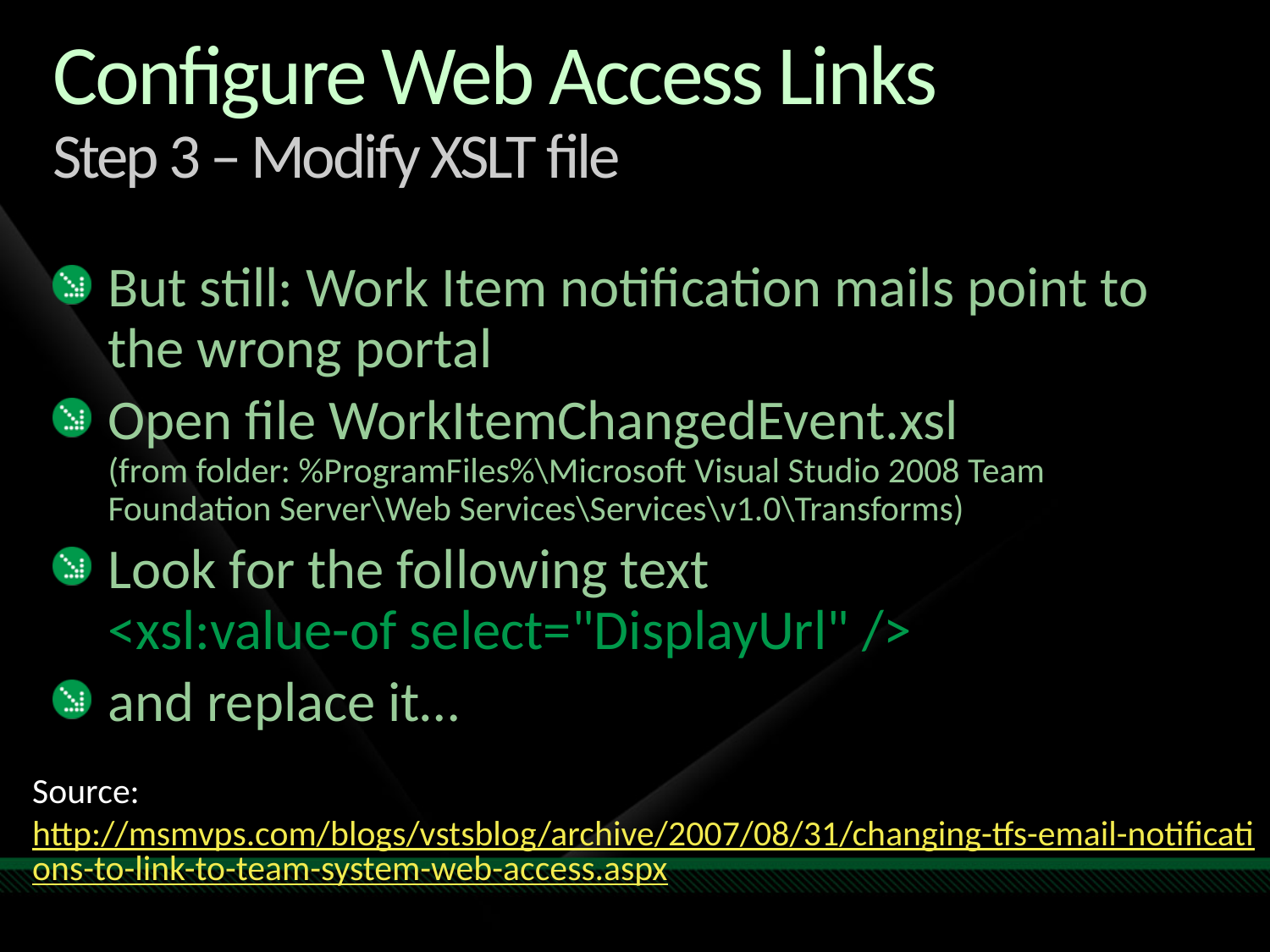

# Configure Web Access Links Step 3 – Modify XSLT file

But still: Work Item notification mails point to the wrong portal
Open file WorkItemChangedEvent.xsl
(from folder: %ProgramFiles%\Microsoft Visual Studio 2008 Team Foundation Server\Web Services\Services\v1.0\Transforms)
Look for the following text
<xsl:value-of select="DisplayUrl" />
and replace it…
Source: http://msmvps.com/blogs/vstsblog/archive/2007/08/31/changing-tfs-email-notifications-to-link-to-team-system-web-access.aspx